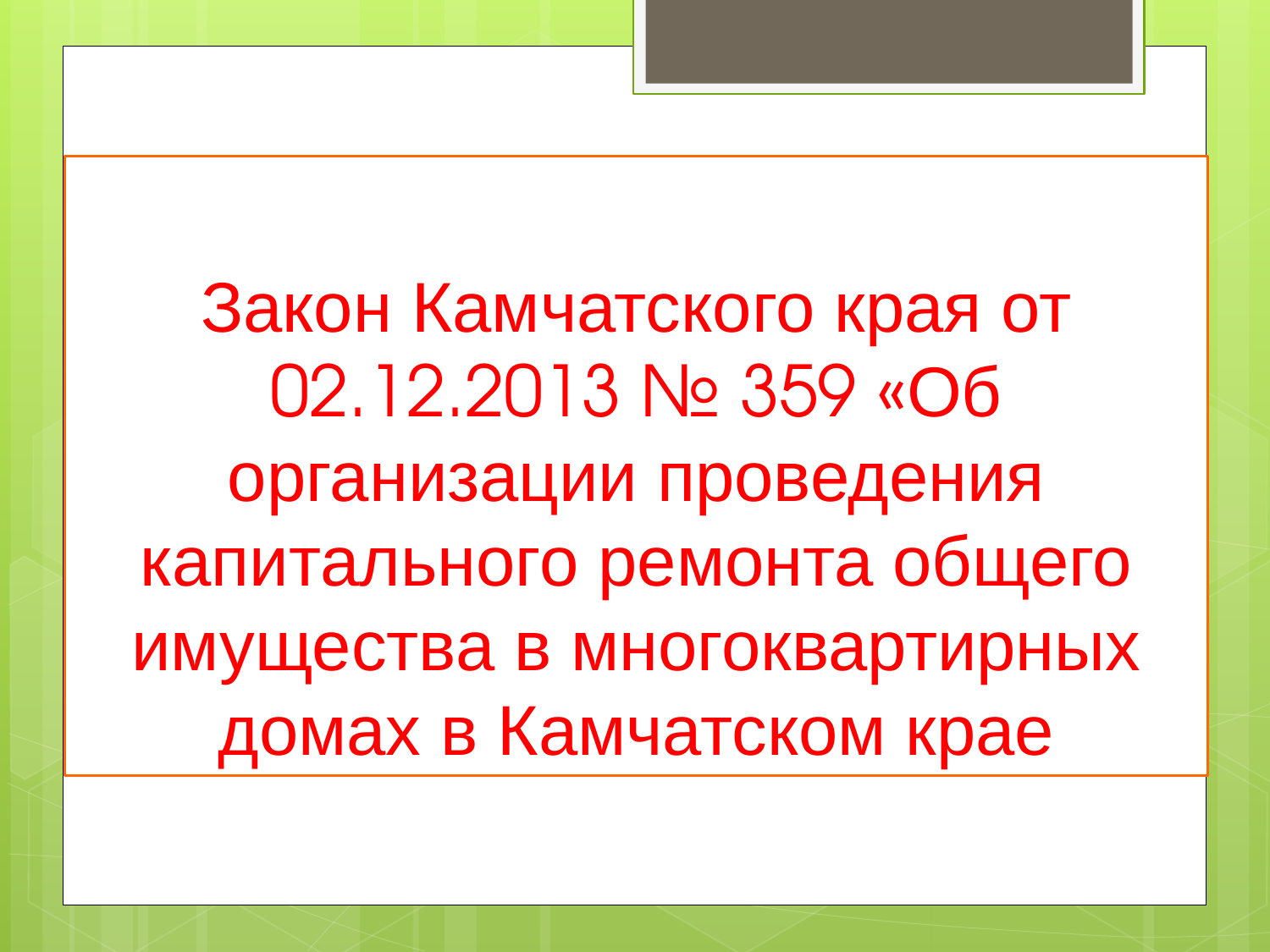

# Закон Камчатского края от 02.12.2013 № 359 «Об организации проведения капитального ремонта общего имущества в многоквартирных домах в Камчатском крае